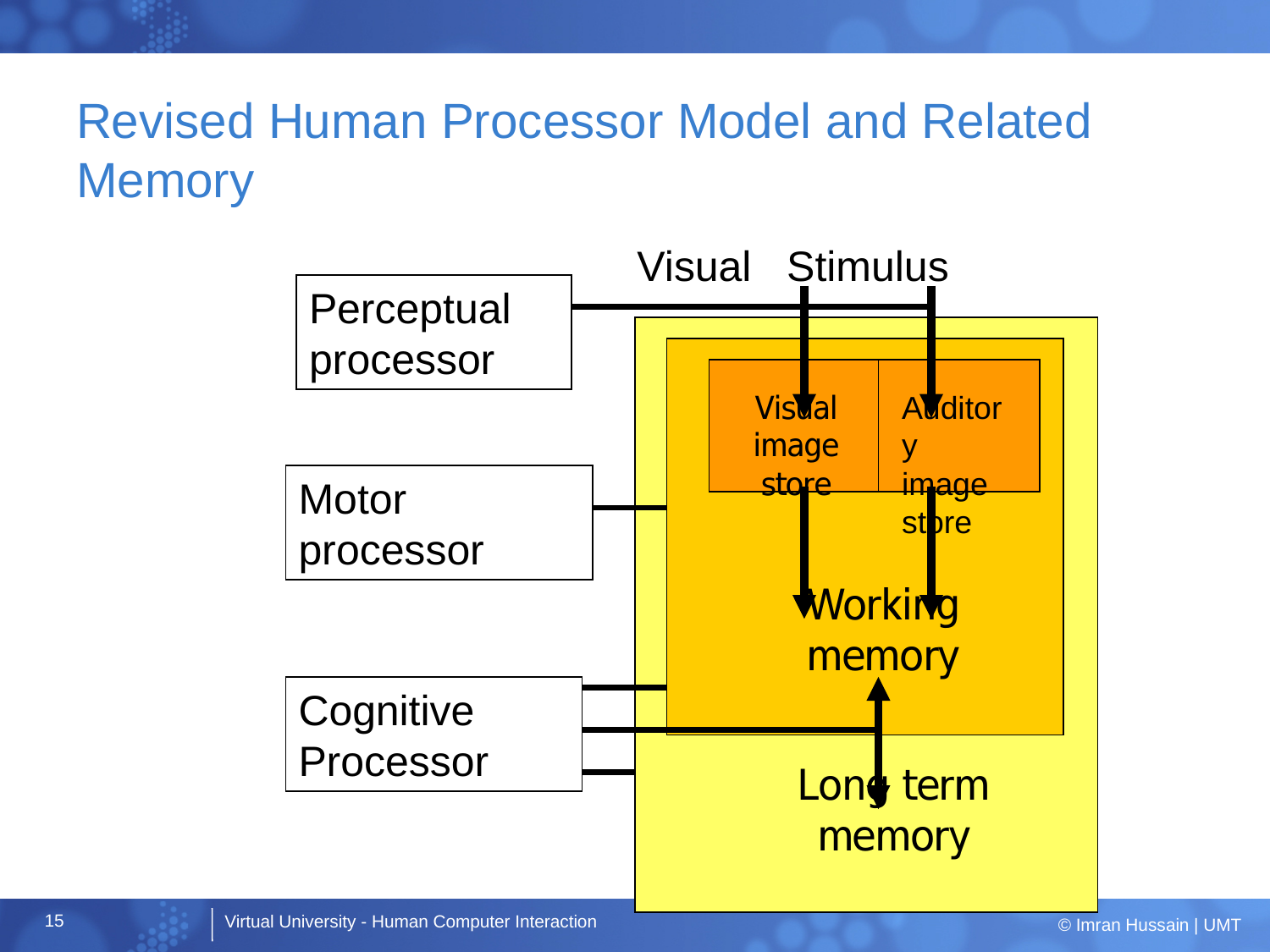

# Revised Human Processor Model and Related Memory
Visual   Stimulus
Perceptual processor

Visual image store
Auditory image store
Working memory
Long term memory
Motor processor
Cognitive Processor